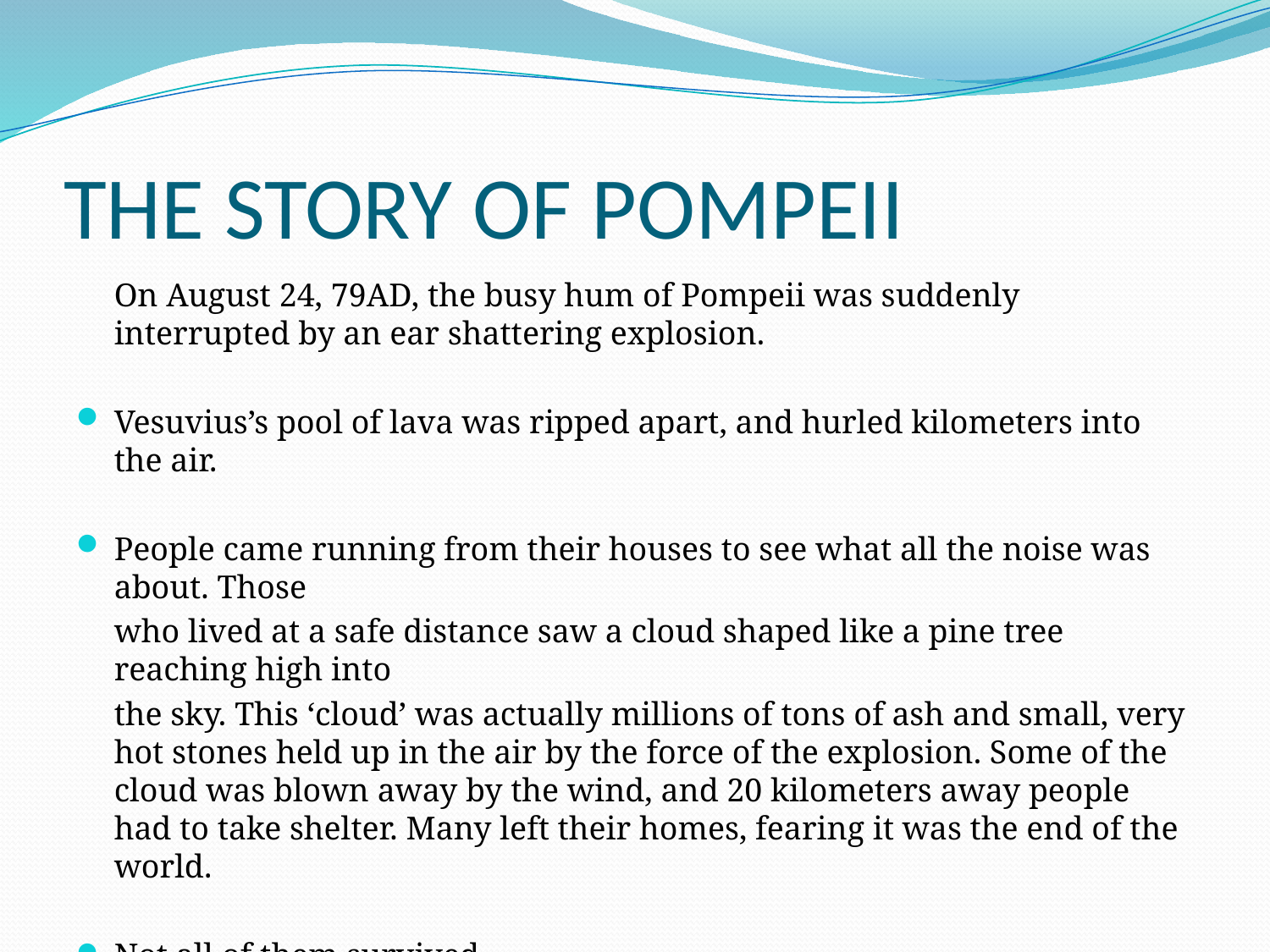

# THE STORY OF POMPEII
	On August 24, 79AD, the busy hum of Pompeii was suddenly interrupted by an ear shattering explosion.

Vesuvius’s pool of lava was ripped apart, and hurled kilometers into the air.

People came running from their houses to see what all the noise was about. Those
	who lived at a safe distance saw a cloud shaped like a pine tree reaching high into
	the sky. This ‘cloud’ was actually millions of tons of ash and small, very hot stones held up in the air by the force of the explosion. Some of the cloud was blown away by the wind, and 20 kilometers away people had to take shelter. Many left their homes, fearing it was the end of the world.

Not all of them survived.
http://www.curriculumsupport.education.nsw.gov.au/services/schoolmagazine/assets/pdf/pompeii_text_and_teaching_session_td2_2009.pdf